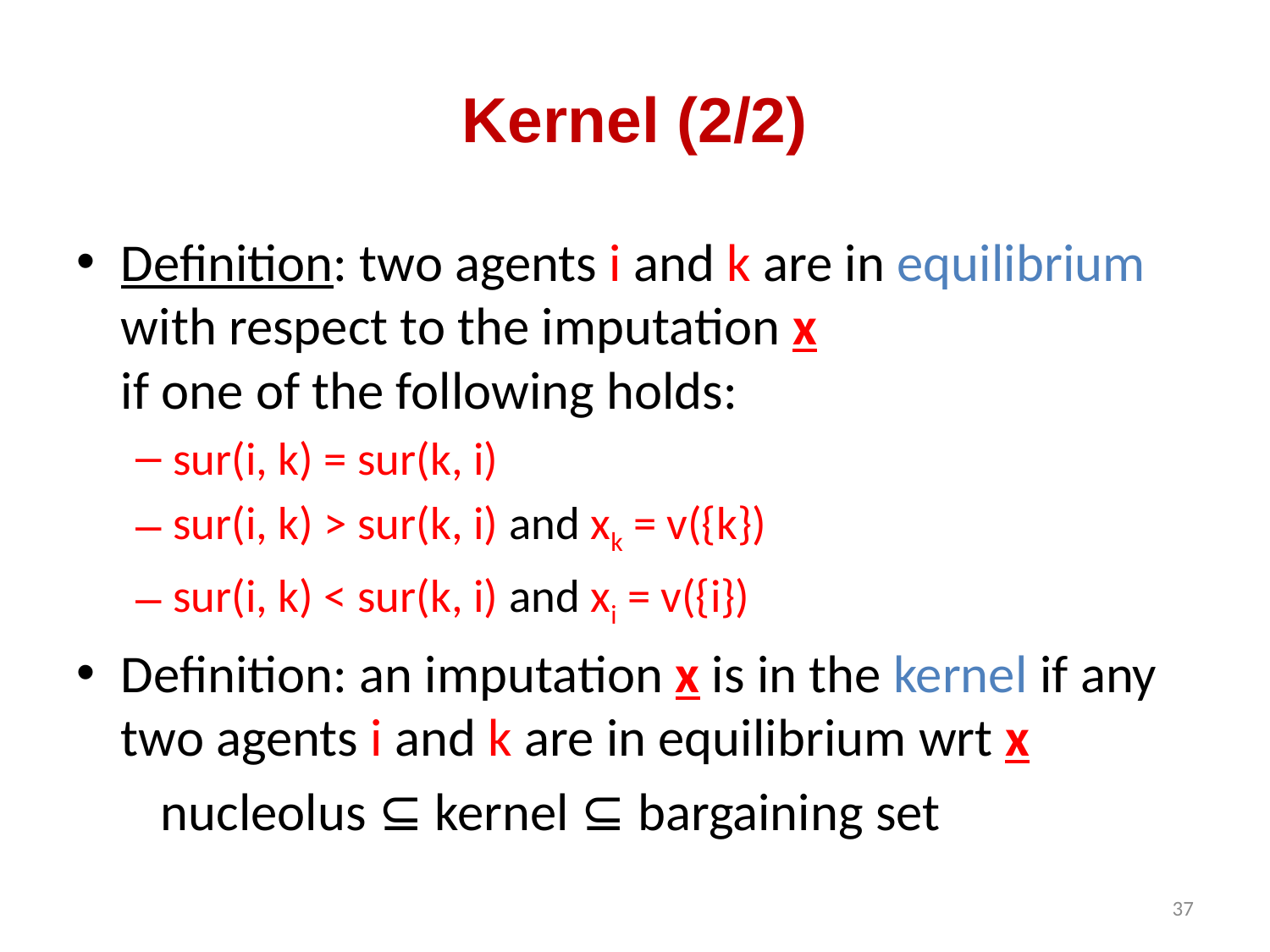

# Kernel (2/2)
Definition: two agents i and k are in equilibrium with respect to the imputation x
if one of the following holds:
sur(i, k) = sur(k, i)
sur(i, k) > sur(k, i) and xk = v({k})
sur(i, k) < sur(k, i) and xi = v({i})
Definition: an imputation x is in the kernel if any two agents i and k are in equilibrium wrt x
       nucleolus ⊆ kernel ⊆ bargaining set
37